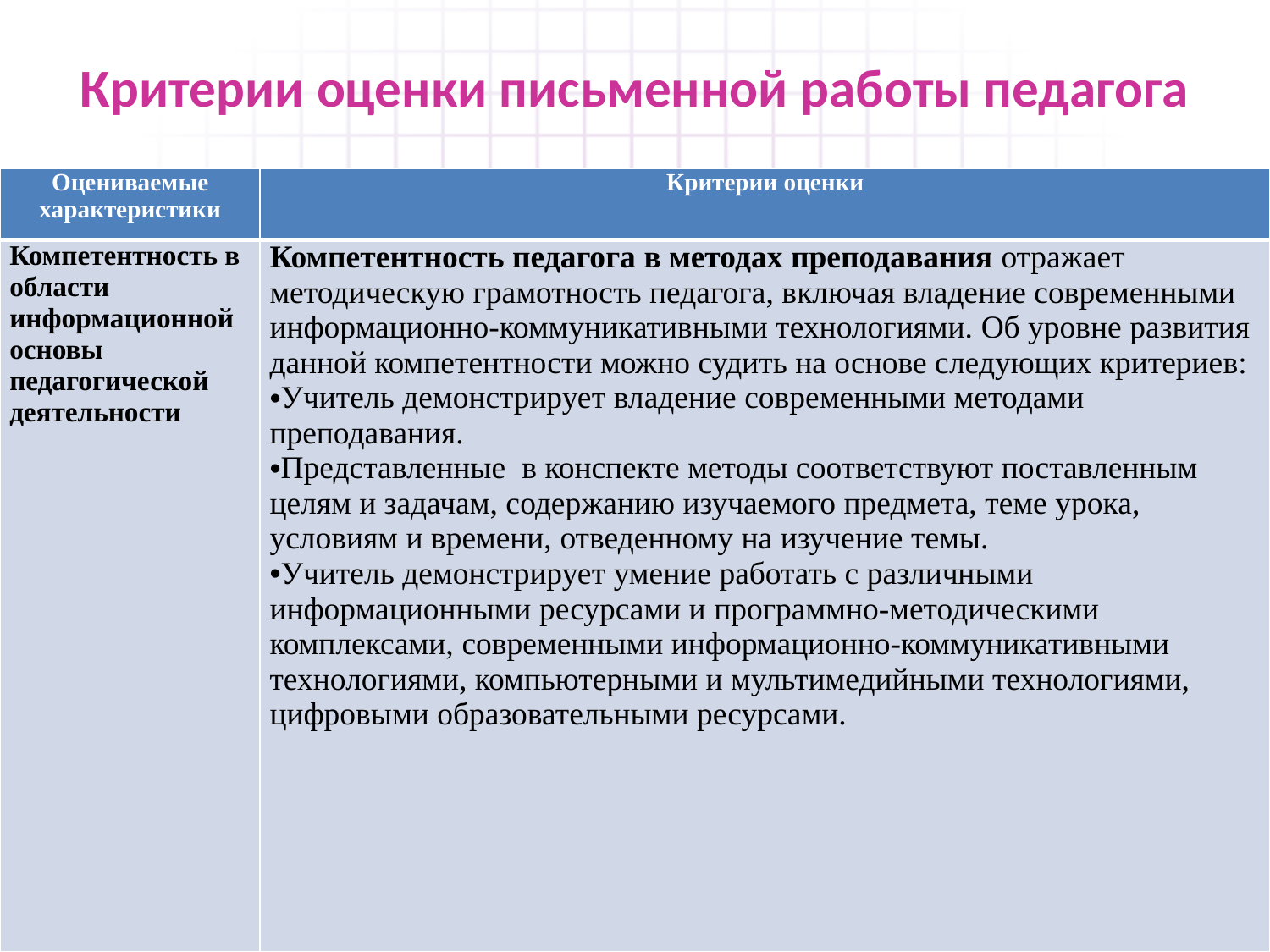

# Критерии оценки письменной работы педагога
| Оцениваемые характеристики | Критерии оценки |
| --- | --- |
| Компетентность в области информационной основы педагогической деятельности | Компетентность педагога в методах преподавания отражает методическую грамотность педагога, включая владение современными информационно-коммуникативными технологиями. Об уровне развития данной компетентности можно судить на основе следующих критериев: Учитель демонстрирует владение современными методами преподавания. Представленные в конспекте методы соответствуют поставленным целям и задачам, содержанию изучаемого предмета, теме урока, условиям и времени, отведенному на изучение темы. Учитель демонстрирует умение работать с различными информационными ресурсами и программно-методическими комплексами, современными информационно-коммуникативными технологиями, компьютерными и мультимедийными технологиями, цифровыми образовательными ресурсами. |